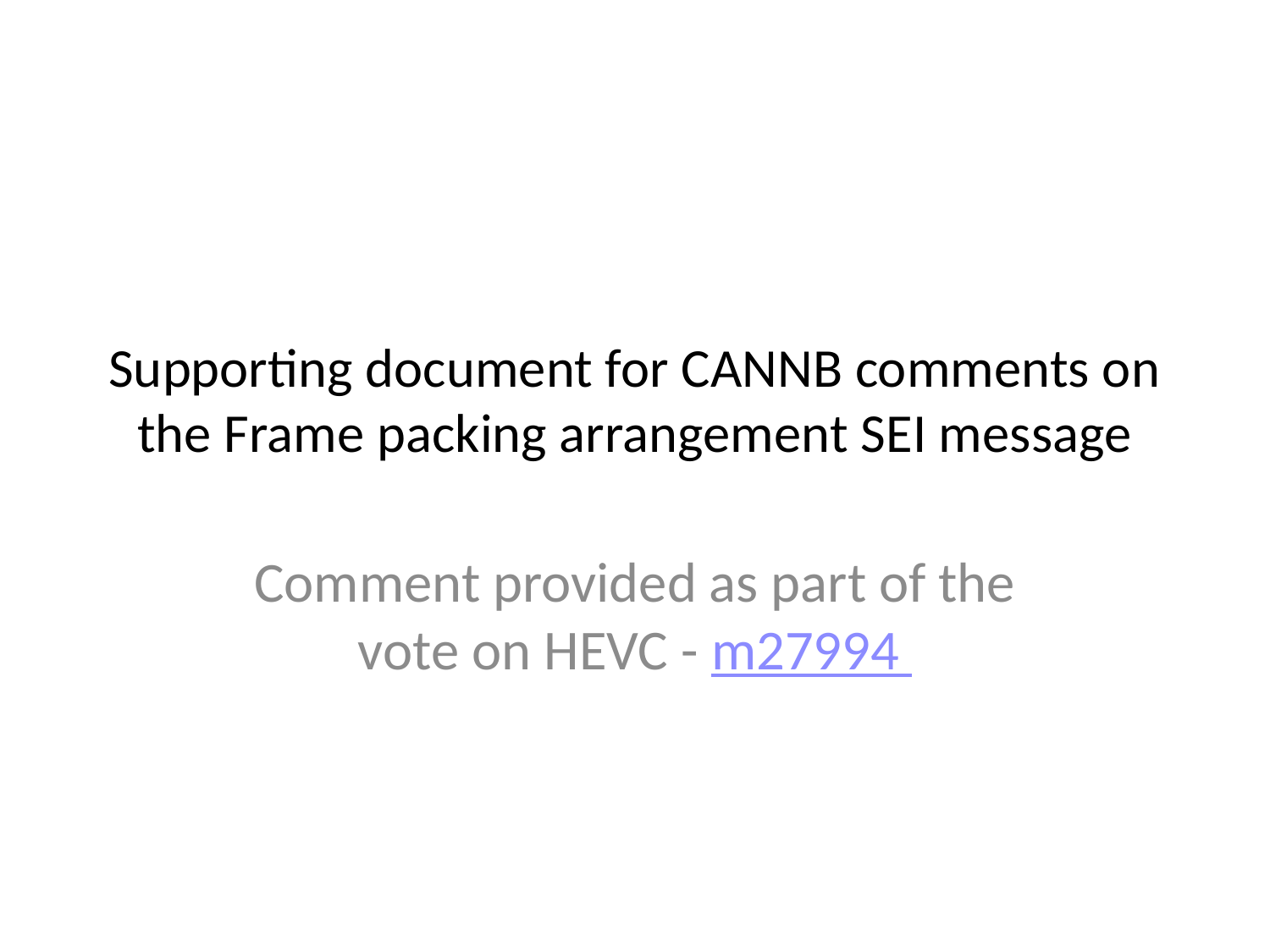

# Supporting document for CANNB comments on the Frame packing arrangement SEI message
Comment provided as part of the vote on HEVC - m27994